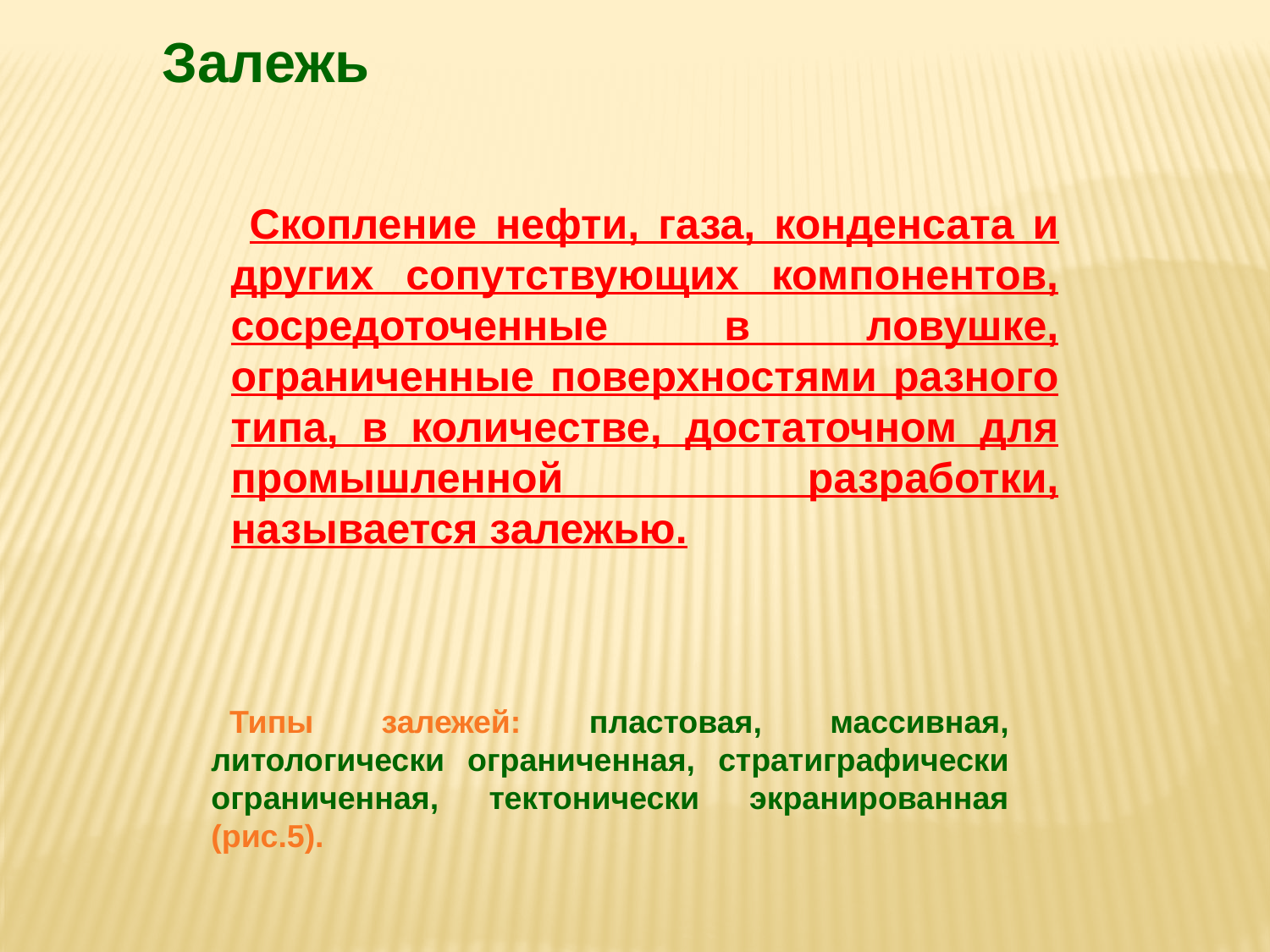

Залежь
Скопление нефти, газа, конденсата и других сопутствующих компонентов, сосредоточенные в ловушке, ограниченные поверхностями разного типа, в количестве, достаточном для промышленной разработки, называется залежью.
Типы залежей: пластовая, массивная, литологически ограниченная, стратиграфически ограниченная, тектонически экранированная (рис.5).